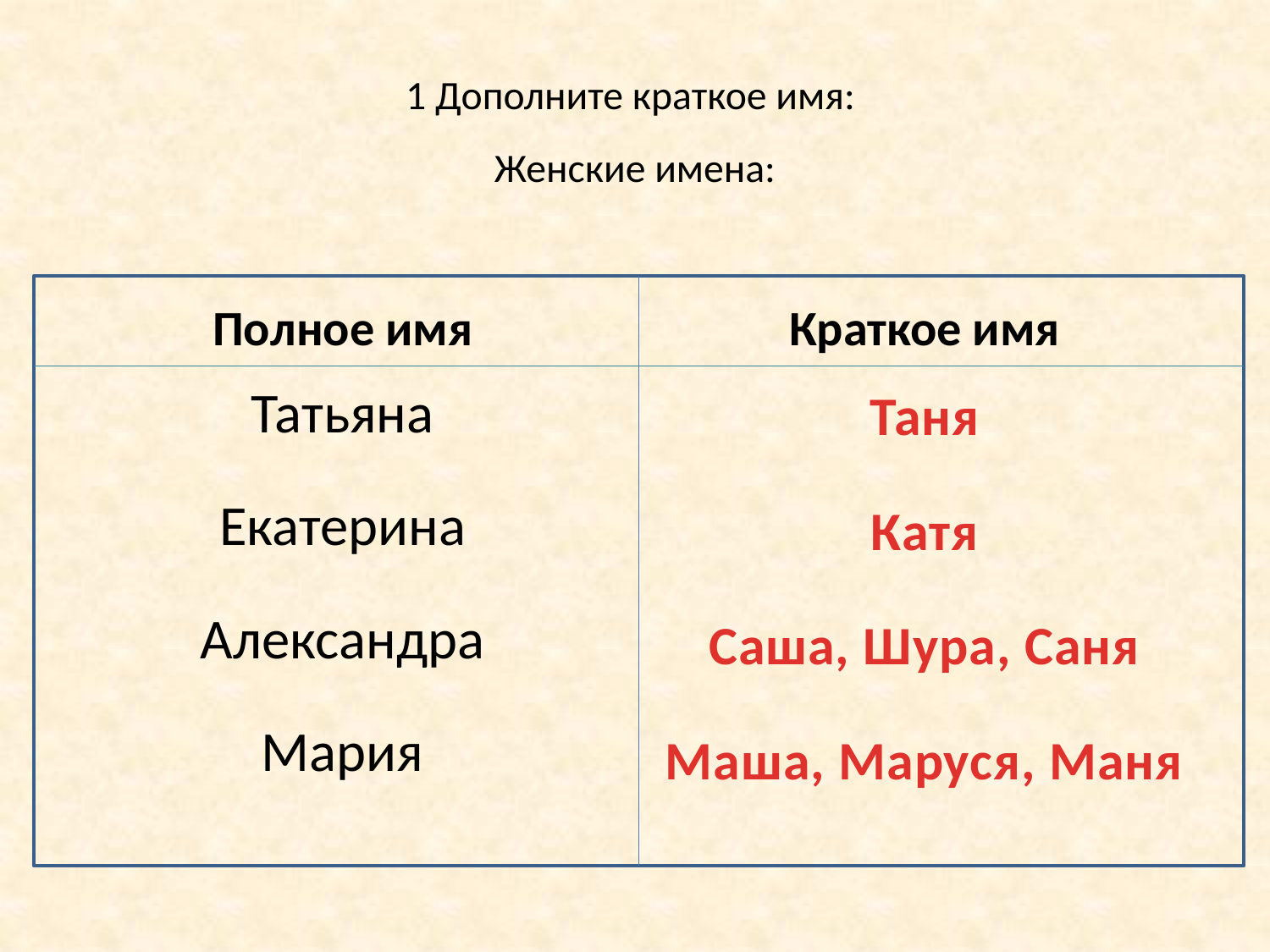

# 1 Дополните краткое имя: Женские имена:
Полное имя
Краткое имя

Татьяна
Екатерина
Александра
Мария

Таня
Катя
Саша, Шура, Саня
Маша, Маруся, Маня